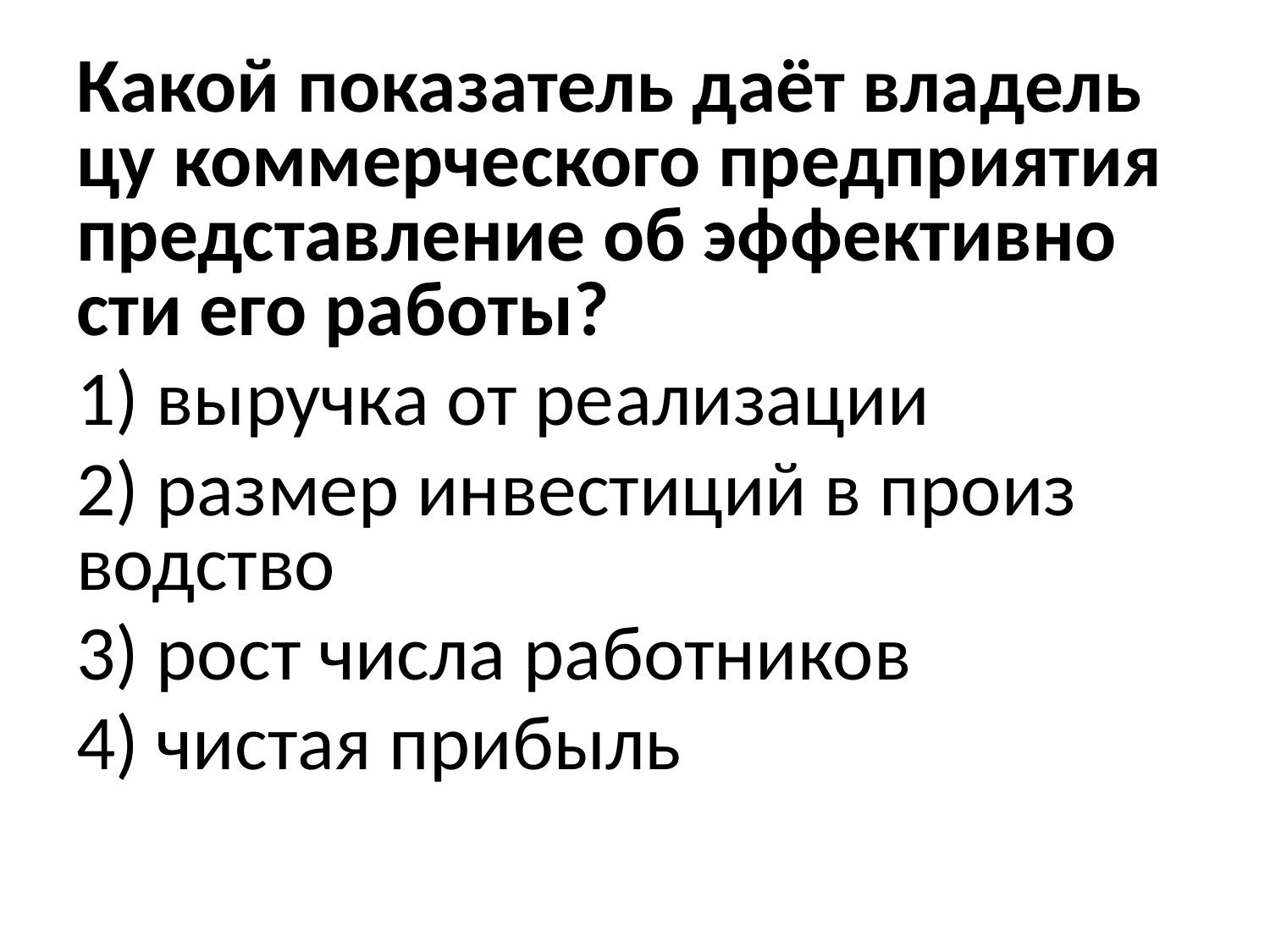

Какой по­ка­за­тель даёт вла­дель­цу ком­мер­че­ско­го пред­при­я­тия пред­став­ле­ние об эф­фек­тив­но­сти его ра­бо­ты?
1) вы­руч­ка от ре­а­ли­за­ции
2) раз­мер ин­ве­сти­ций в про­из­вод­ство
3) рост числа ра­бот­ни­ков
4) чи­стая при­быль